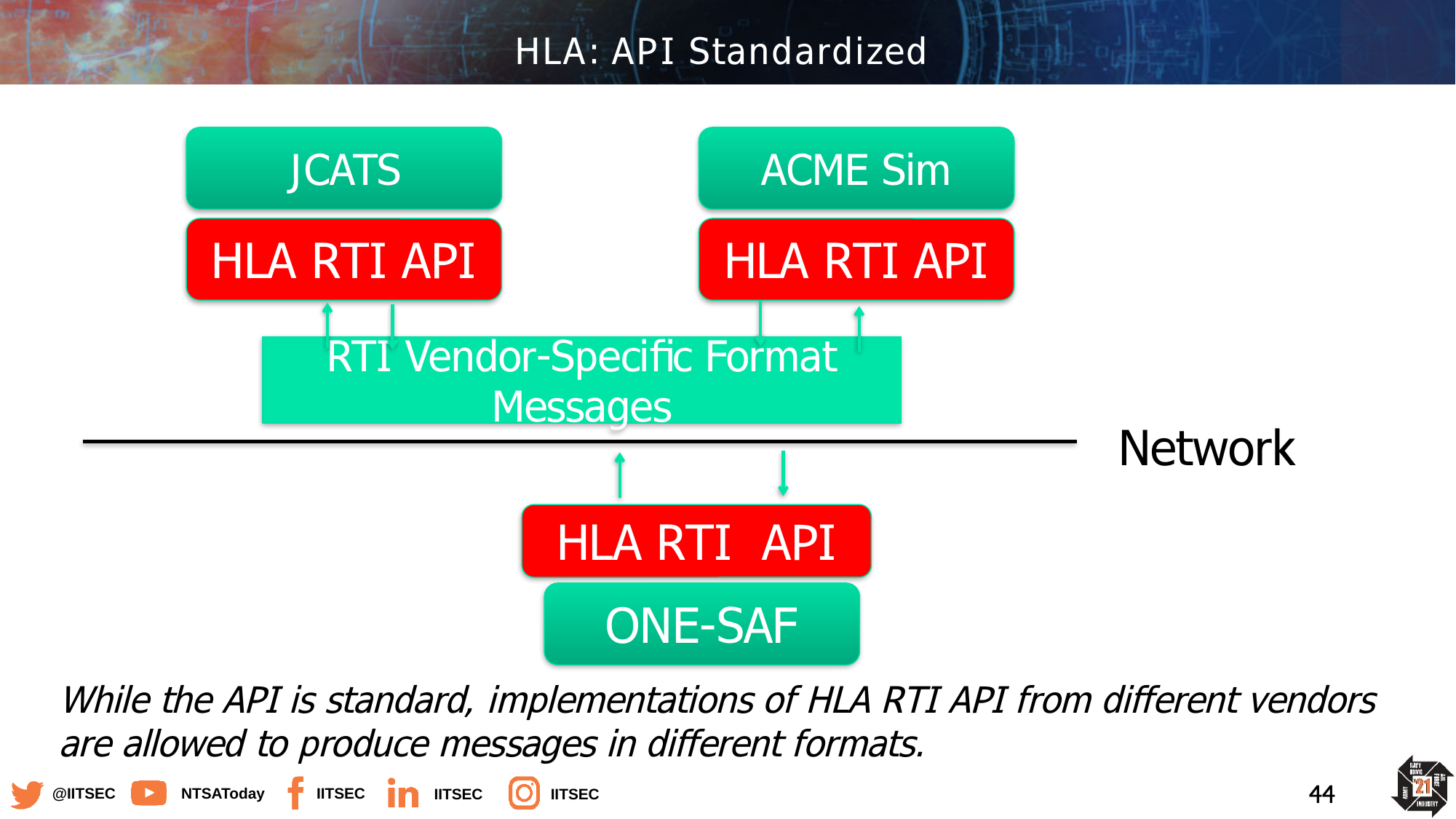

# HLA: API Standardized
JCATS
ACME Sim
HLA RTI API
HLA RTI API
RTI Vendor-Specific Format Messages
Network
HLA RTI  API
ONE-SAF
While the API is standard, implementations of HLA RTI API from different vendors are allowed to produce messages in different formats.
44